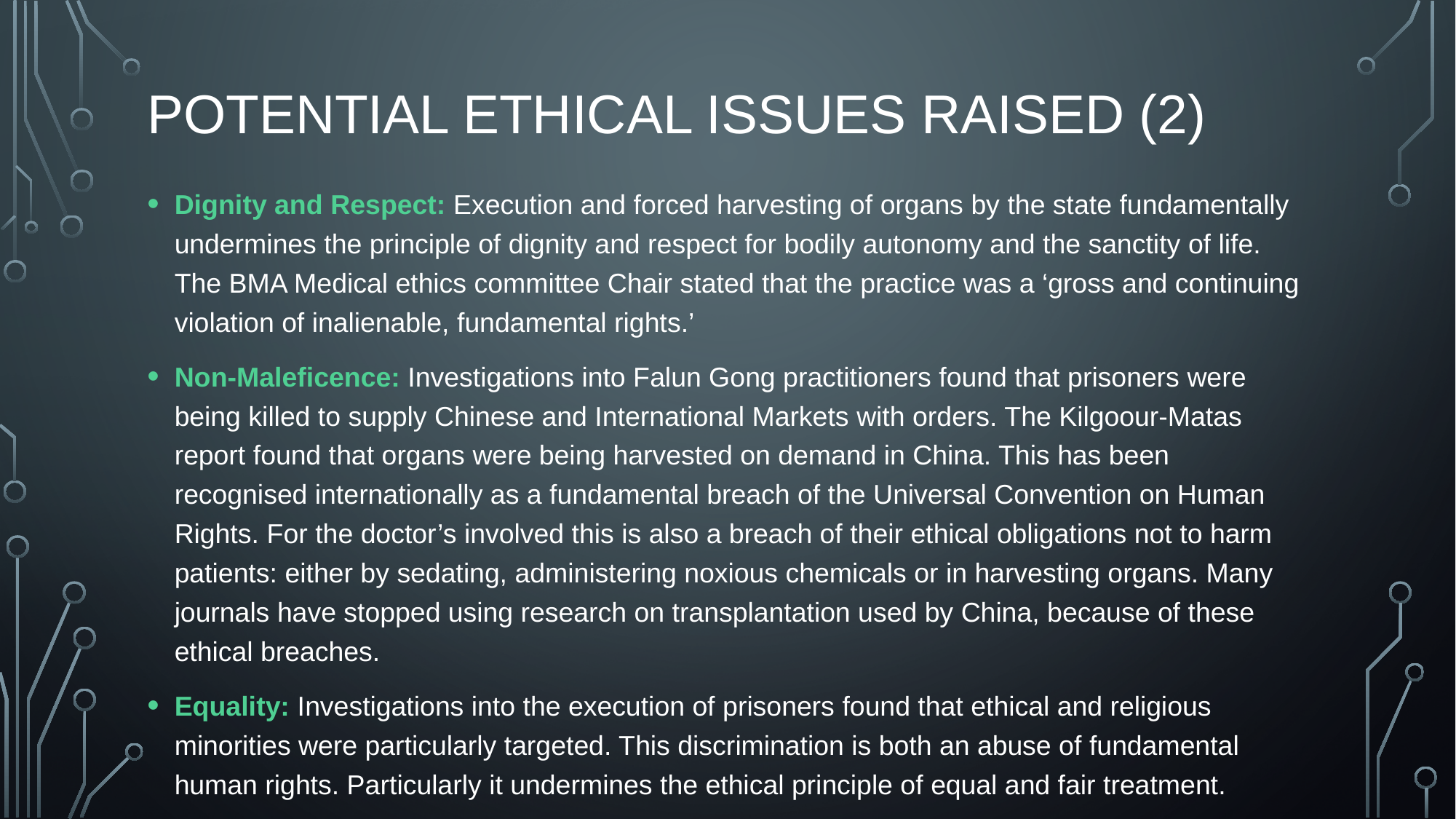

# POTENTIAL ETHICAL ISSUES RAISED (2)

Dignity and Respect: Execution and forced harvesting of organs by the state fundamentally undermines the principle of dignity and respect for bodily autonomy and the sanctity of life. The BMA Medical ethics committee Chair stated that the practice was a ‘gross and continuing violation of inalienable, fundamental rights.’
Non-Maleficence: Investigations into Falun Gong practitioners found that prisoners were being killed to supply Chinese and International Markets with orders. The Kilgoour-Matas report found that organs were being harvested on demand in China. This has been recognised internationally as a fundamental breach of the Universal Convention on Human Rights. For the doctor’s involved this is also a breach of their ethical obligations not to harm patients: either by sedating, administering noxious chemicals or in harvesting organs. Many journals have stopped using research on transplantation used by China, because of these ethical breaches.
Equality: Investigations into the execution of prisoners found that ethical and religious minorities were particularly targeted. This discrimination is both an abuse of fundamental human rights. Particularly it undermines the ethical principle of equal and fair treatment.